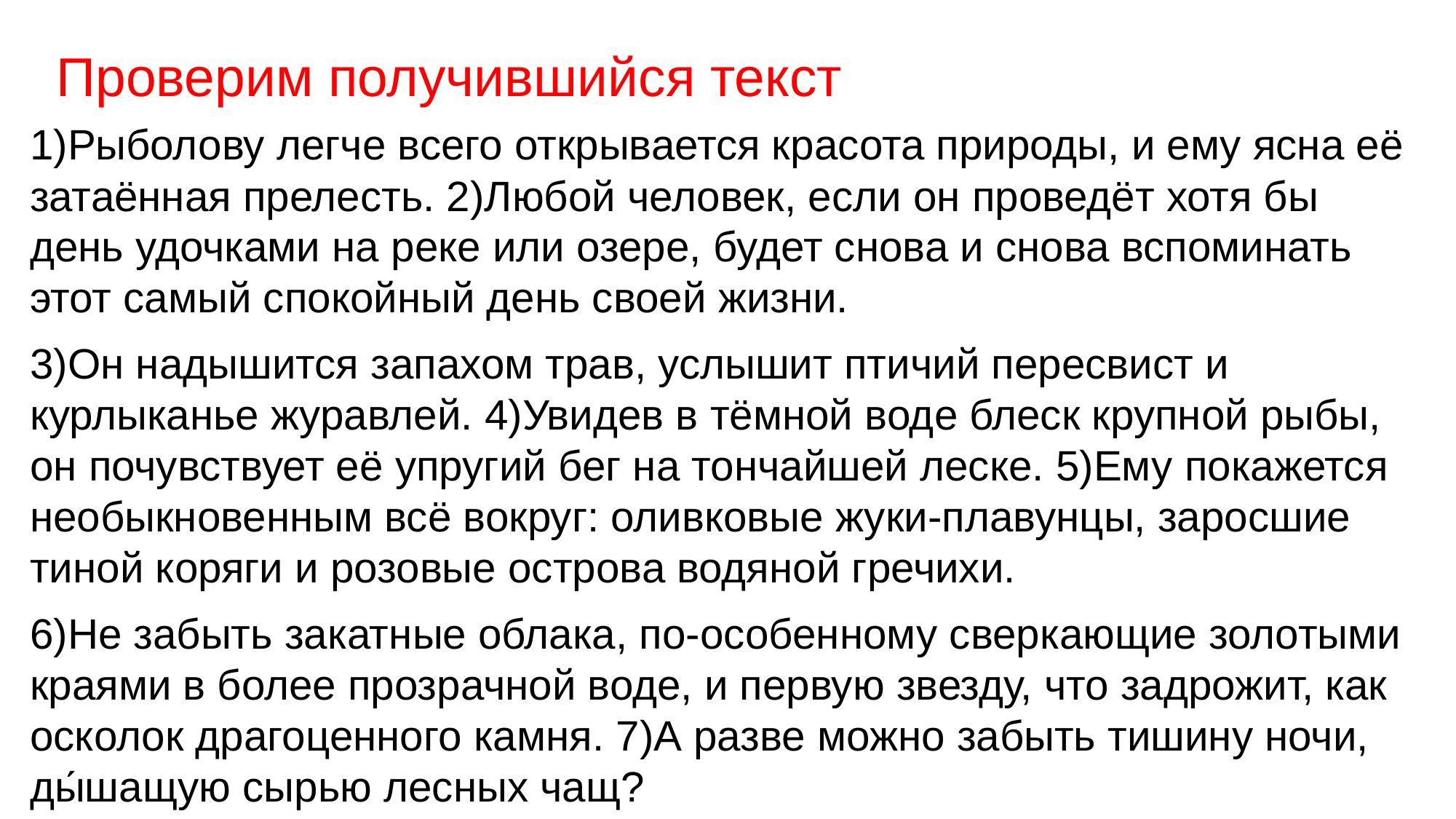

# Проверим получившийся текст
1)Рыболову легче всего открывается красота природы, и ему ясна её затаённая прелесть. 2)Любой человек, если он проведёт хотя бы день удочками на реке или озере, будет снова и снова вспоминать этот самый спокойный день своей жизни.
3)Он надышится запахом трав, услышит птичий пересвист и курлыканье журавлей. 4)Увидев в тёмной воде блеск крупной рыбы, он почувствует её упругий бег на тончайшей леске. 5)Ему покажется необыкновенным всё вокруг: оливковые жуки-плавунцы, заросшие тиной коряги и розовые острова водяной гречихи.
6)Не забыть закатные облака, по-особенному сверкающие золотыми краями в более прозрачной воде, и первую звезду, что задрожит, как осколок драгоценного камня. 7)А разве можно забыть тишину ночи, ды́шащую сырью лесных чащ?